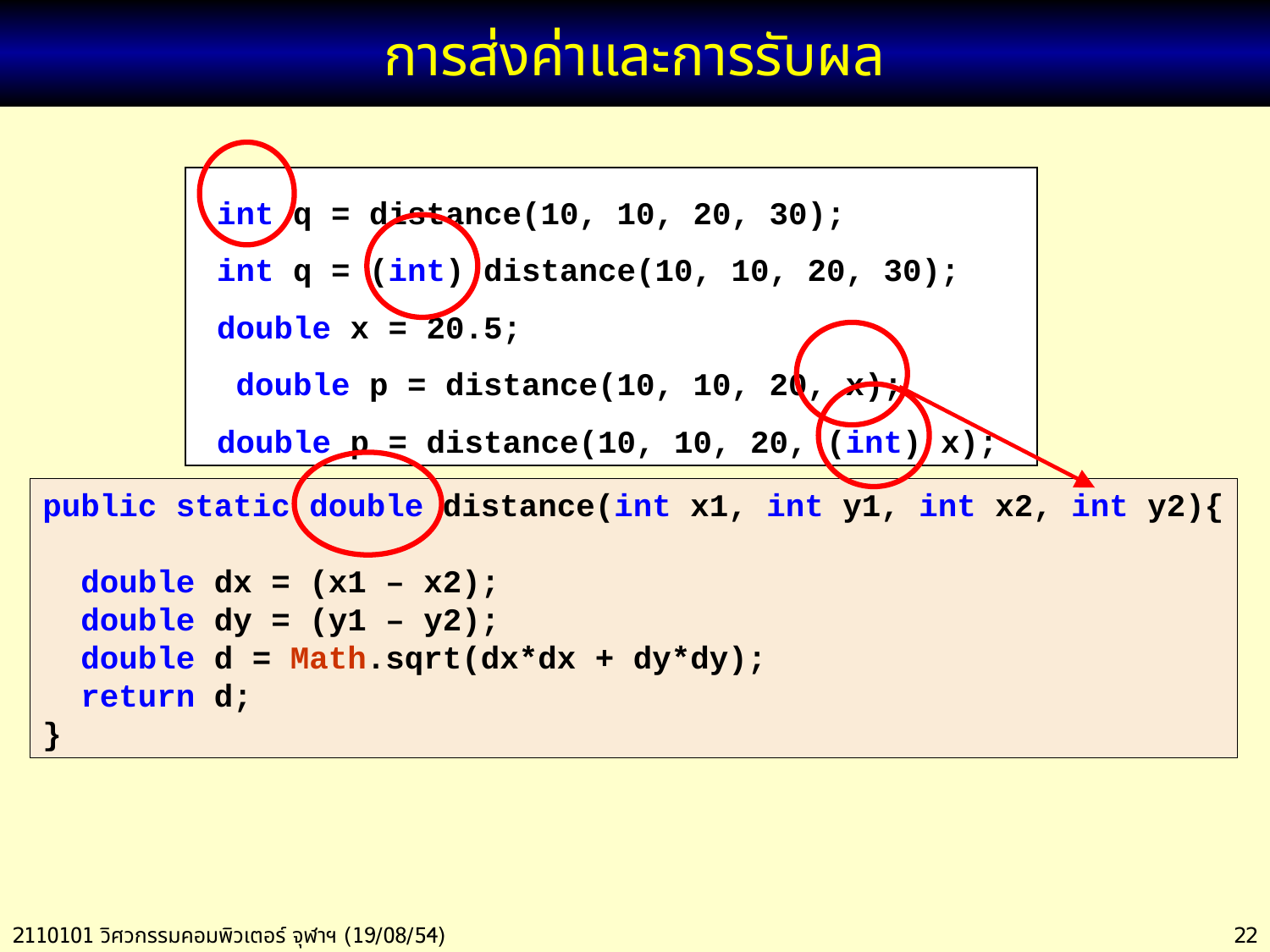

# การส่งค่าและการรับผล

 int q = distance(10, 10, 20, 30);
 int q = (int) distance(10, 10, 20, 30);
 double x = 20.5;
  double p = distance(10, 10, 20, x);
 double p = distance(10, 10, 20, (int) x);

public static double distance(int x1, int y1, int x2, int y2){
  double dx = (x1 – x2);
  double dy = (y1 – y2);
  double d = Math.sqrt(dx*dx + dy*dy);
  return d;
}